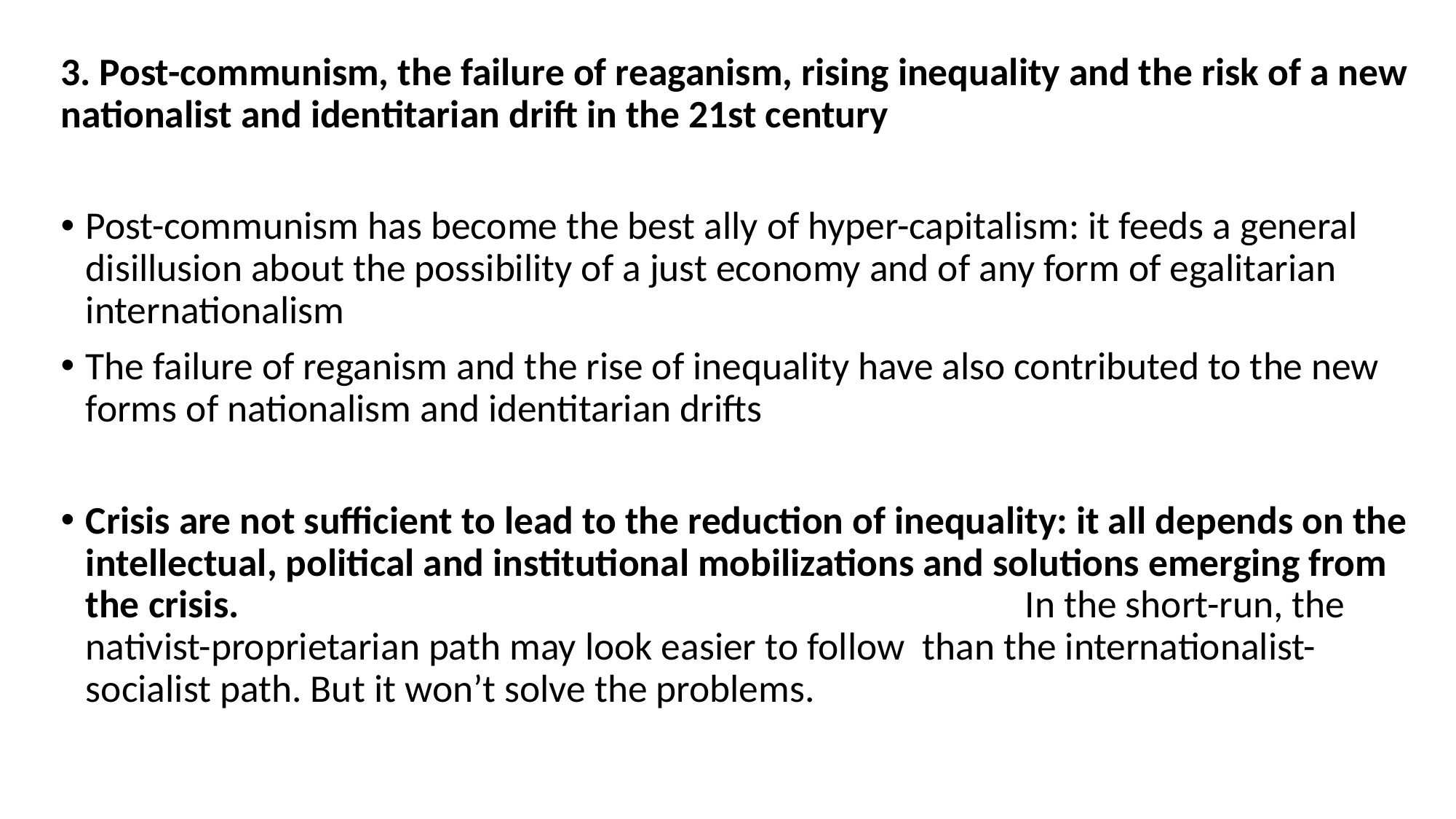

3. Post-communism, the failure of reaganism, rising inequality and the risk of a new nationalist and identitarian drift in the 21st century

Post-communism has become the best ally of hyper-capitalism: it feeds a general disillusion about the possibility of a just economy and of any form of egalitarian internationalism
The failure of reganism and the rise of inequality have also contributed to the new forms of nationalism and identitarian drifts

Crisis are not sufficient to lead to the reduction of inequality: it all depends on the intellectual, political and institutional mobilizations and solutions emerging from the crisis.                                                                                          In the short-run, the nativist-proprietarian path may look easier to follow  than the internationalist-socialist path. But it won’t solve the problems.